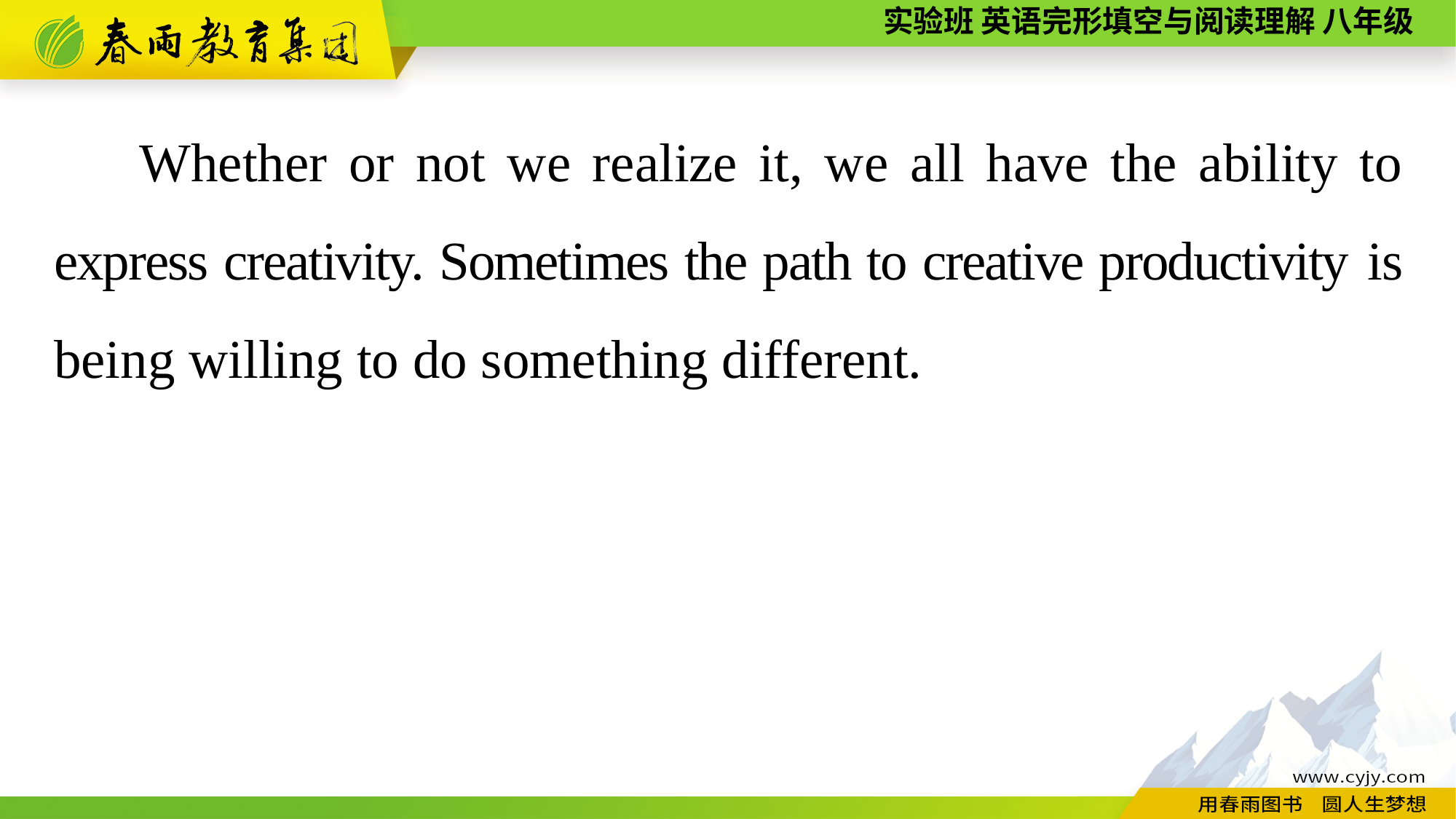

Whether or not we realize it, we all have the ability to express creativity. Sometimes the path to creative productivity is being willing to do something different.